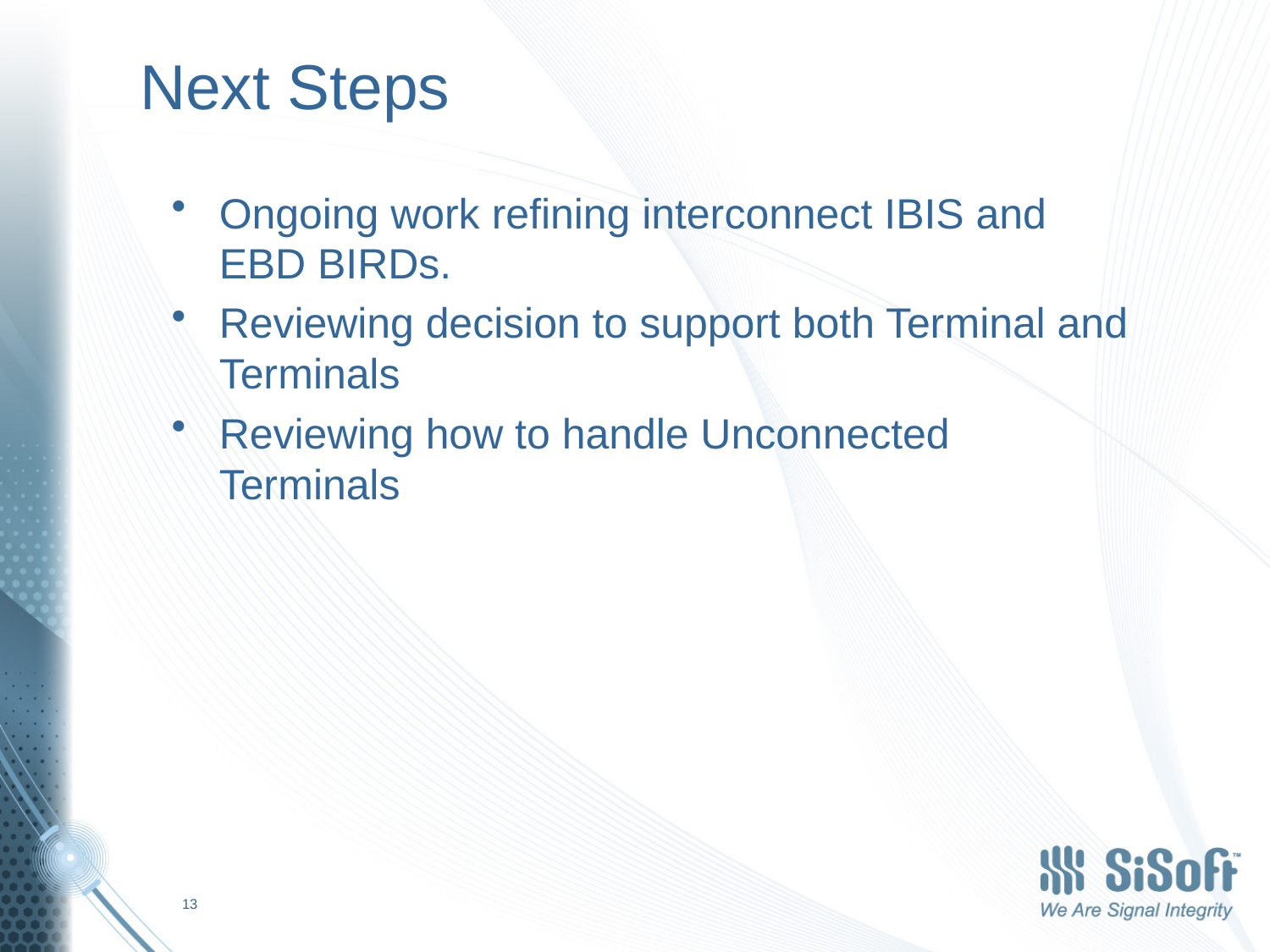

# Next Steps
Ongoing work refining interconnect IBIS and EBD BIRDs.
Reviewing decision to support both Terminal and Terminals
Reviewing how to handle Unconnected Terminals

13